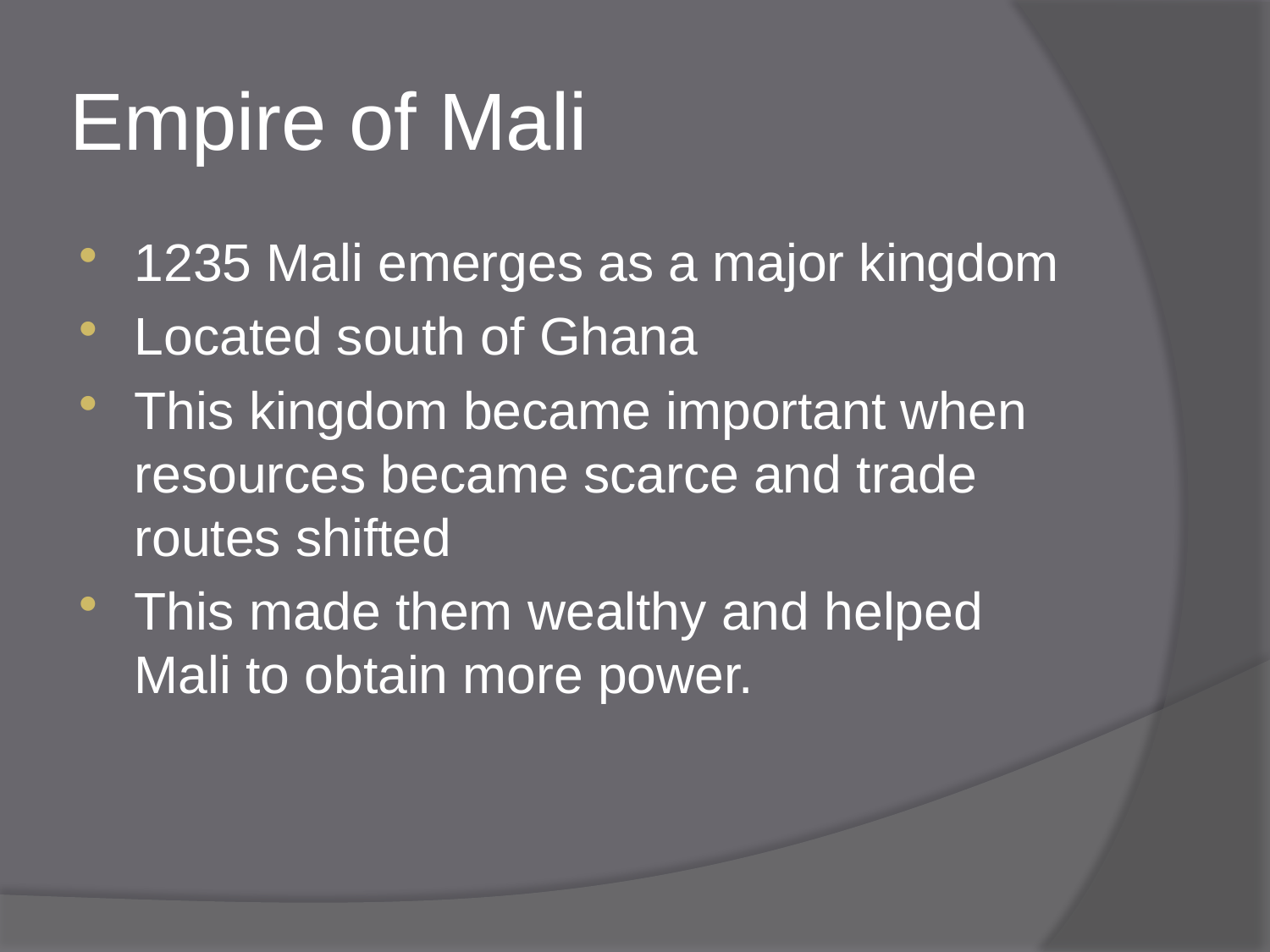

# Empire of Mali
1235 Mali emerges as a major kingdom
Located south of Ghana
This kingdom became important when resources became scarce and trade routes shifted
This made them wealthy and helped Mali to obtain more power.